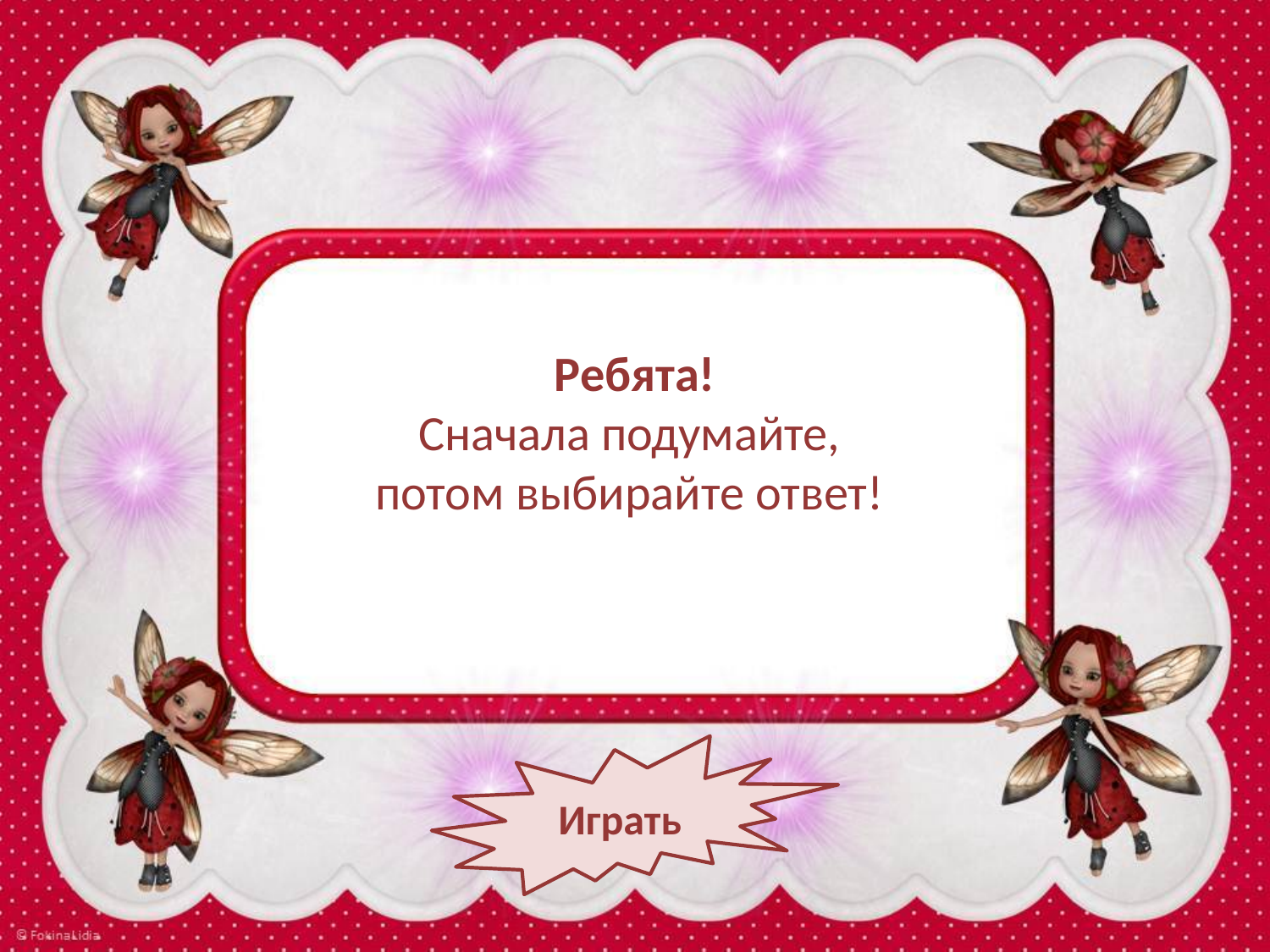

Ребята!
Сначала подумайте,
потом выбирайте ответ!
Играть